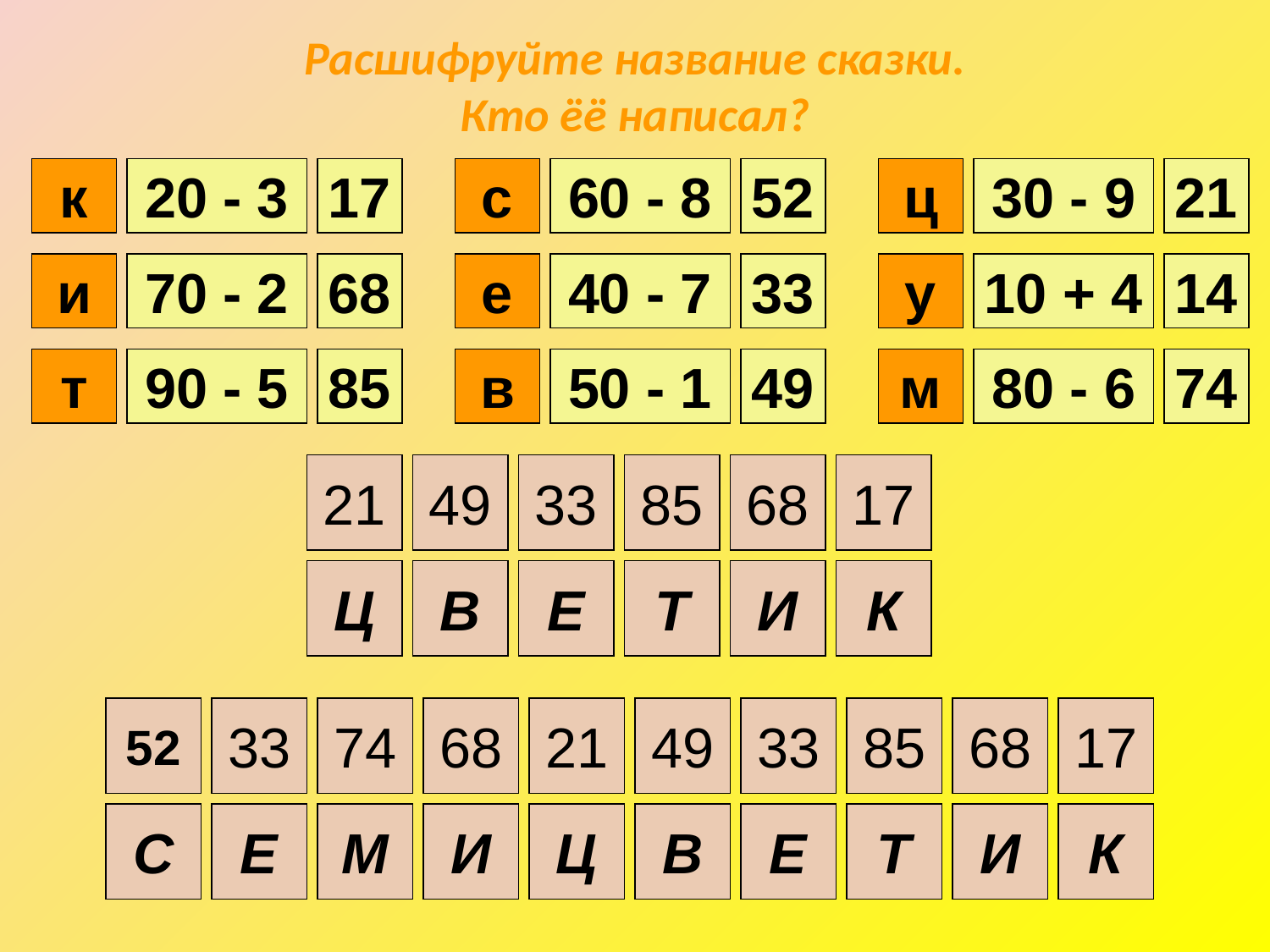

# Расшифруйте название сказки. Кто ёё написал?

к
20 - 3
17
с
60 - 8
52
ц
30 - 9
21
и
70 - 2
68
е
40 - 7
33
у
10 + 4
14
т
90 - 5
85
в
50 - 1
49
м
80 - 6
74
21
49
33
85
68
17
Ц
В
Е
Т
И
К
52
33
74
68
21
49
33
85
68
17
С
Е
М
И
Ц
В
Е
Т
И
К